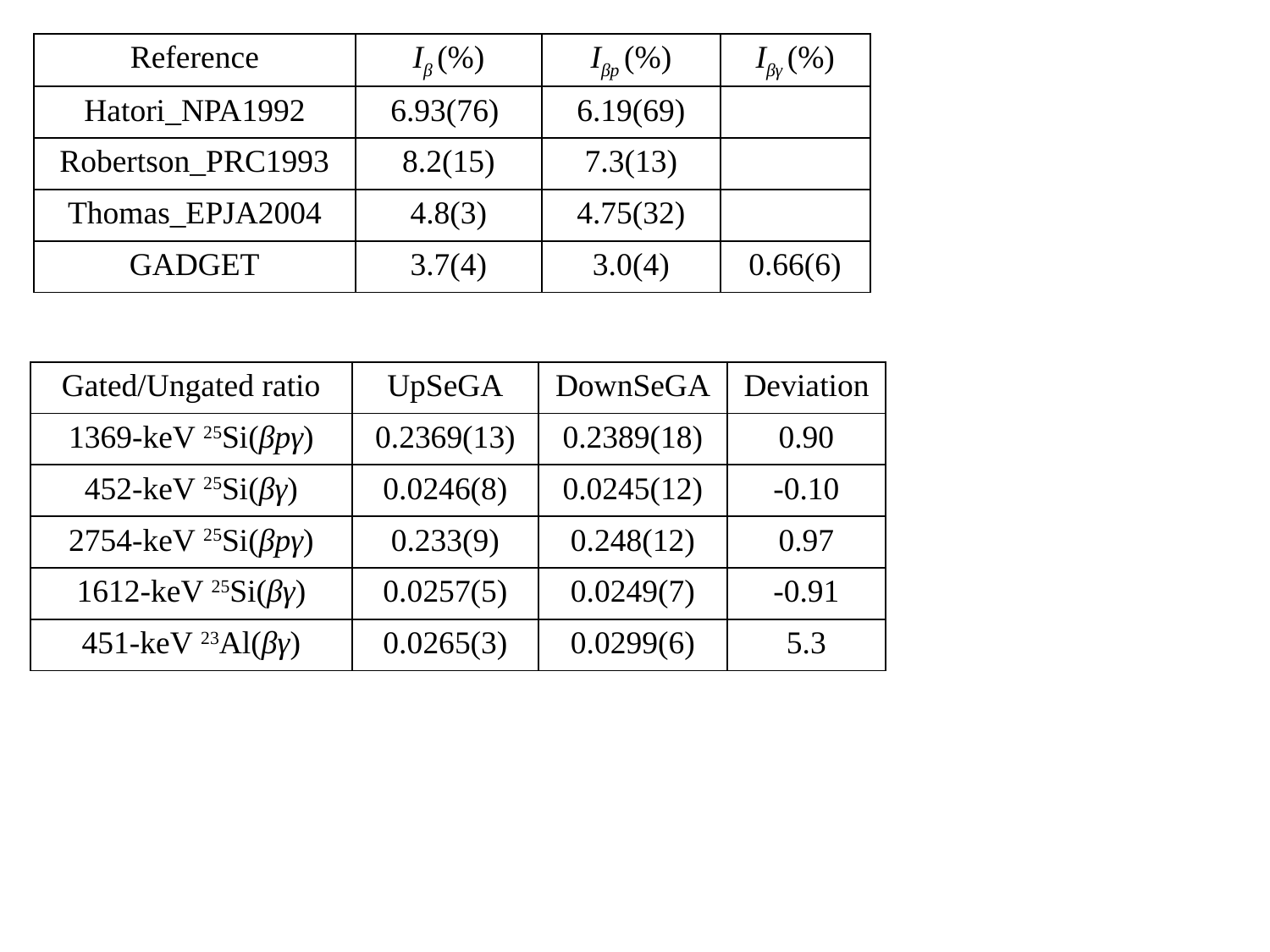

| Reference | Iβ (%) | Iβp (%) | Iβγ (%) |
| --- | --- | --- | --- |
| Hatori\_NPA1992 | 6.93(76) | 6.19(69) |  |
| Robertson\_PRC1993 | 8.2(15) | 7.3(13) |  |
| Thomas\_EPJA2004 | 4.8(3) | 4.75(32) |  |
| GADGET | 3.7(4) | 3.0(4) | 0.66(6) |
| Gated/Ungated ratio | UpSeGA | DownSeGA | Deviation |
| --- | --- | --- | --- |
| 1369-keV 25Si(βpγ) | 0.2369(13) | 0.2389(18) | 0.90 |
| 452-keV 25Si(βγ) | 0.0246(8) | 0.0245(12) | -0.10 |
| 2754-keV 25Si(βpγ) | 0.233(9) | 0.248(12) | 0.97 |
| 1612-keV 25Si(βγ) | 0.0257(5) | 0.0249(7) | -0.91 |
| 451-keV 23Al(βγ) | 0.0265(3) | 0.0299(6) | 5.3 |